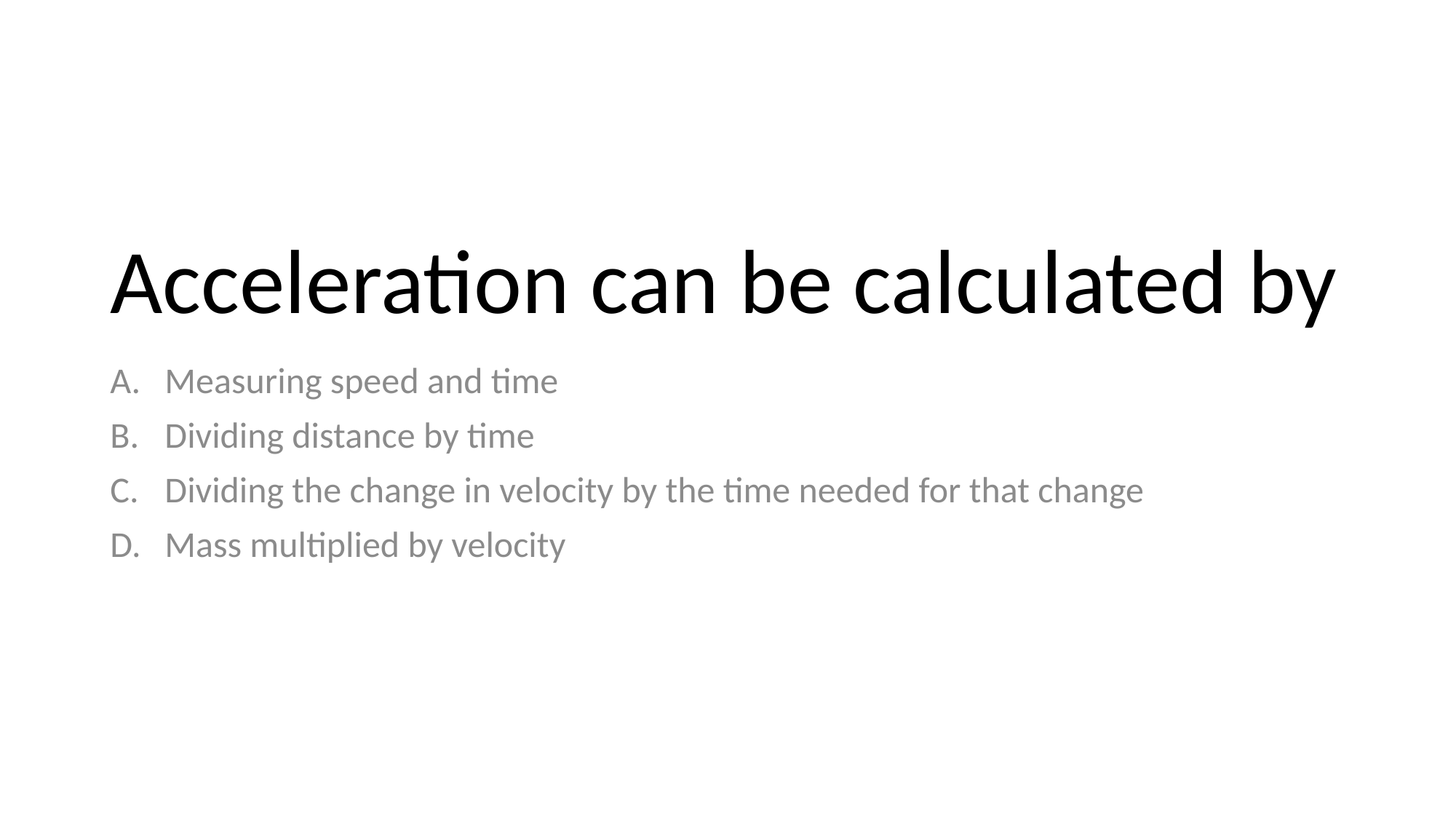

# Acceleration can be calculated by
Measuring speed and time
Dividing distance by time
Dividing the change in velocity by the time needed for that change
Mass multiplied by velocity